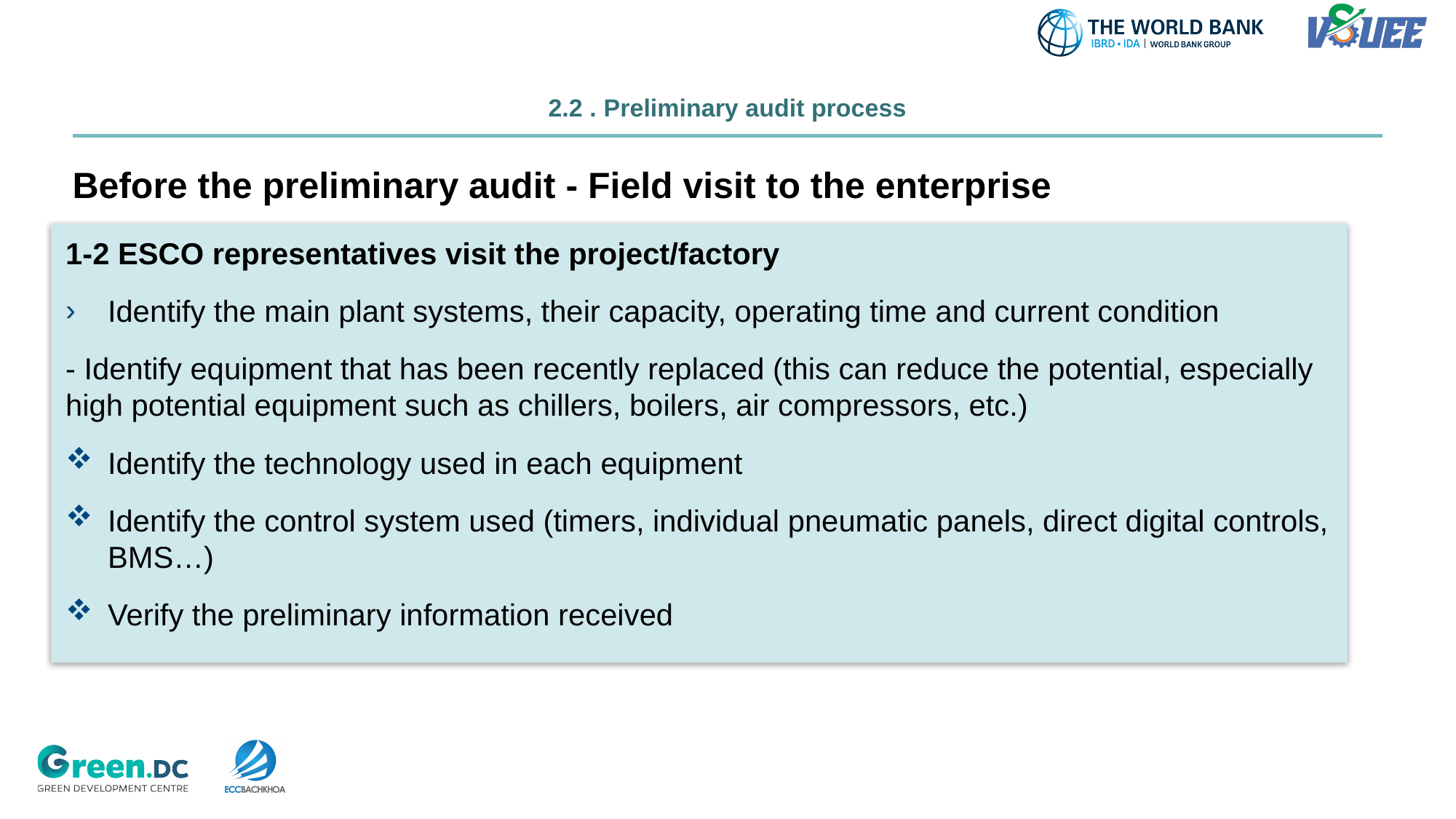

# 2.2 . Preliminary audit process
Before the preliminary audit - Field visit to the enterprise
1-2 ESCO representatives visit the project/factory
Identify the main plant systems, their capacity, operating time and current condition
- Identify equipment that has been recently replaced (this can reduce the potential, especially high potential equipment such as chillers, boilers, air compressors, etc.)
Identify the technology used in each equipment
Identify the control system used (timers, individual pneumatic panels, direct digital controls, BMS…)
Verify the preliminary information received